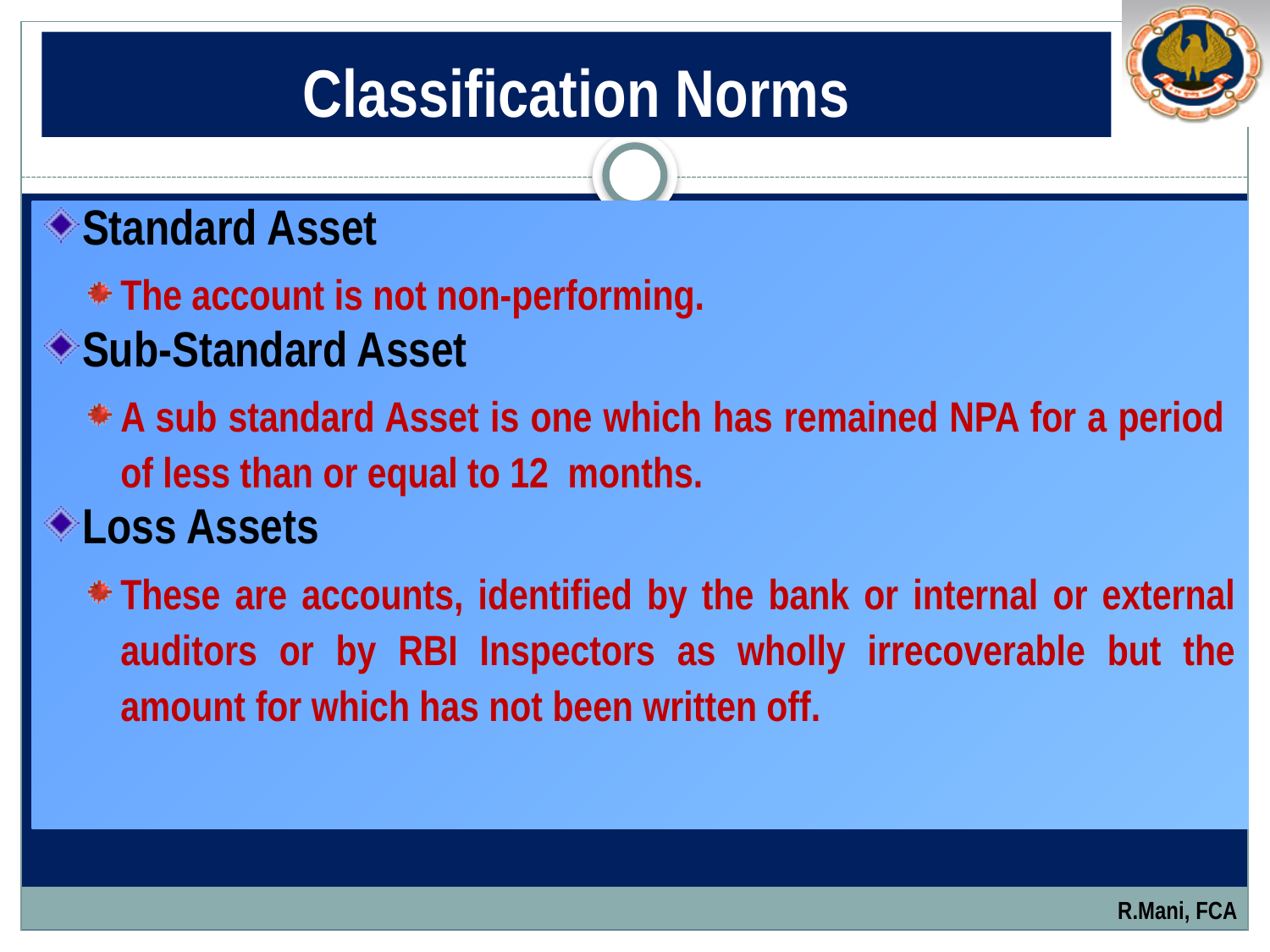

# Classification Norms
Standard Asset
The account is not non-performing.
Sub-Standard Asset
A sub standard Asset is one which has remained NPA for a period  of less than or equal to 12  months.
Loss Assets
These are accounts, identified by the bank or internal or external auditors or by RBI Inspectors as wholly irrecoverable but the amount for which has not been written off.